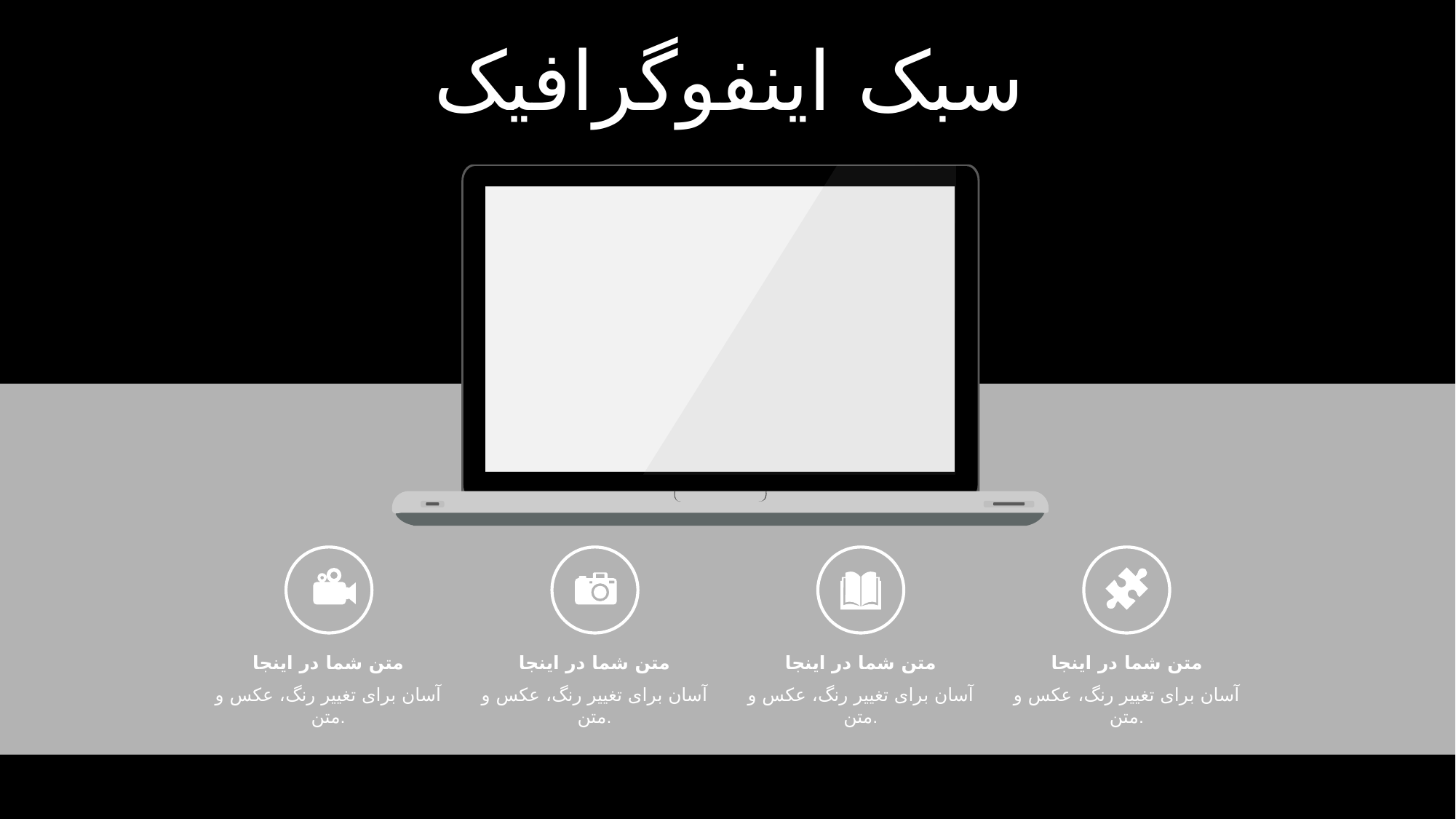

سبک اینفوگرافیک

متن شما در اینجا
آسان برای تغییر رنگ، عکس و متن.
متن شما در اینجا
آسان برای تغییر رنگ، عکس و متن.
متن شما در اینجا
آسان برای تغییر رنگ، عکس و متن.
متن شما در اینجا
آسان برای تغییر رنگ، عکس و متن.